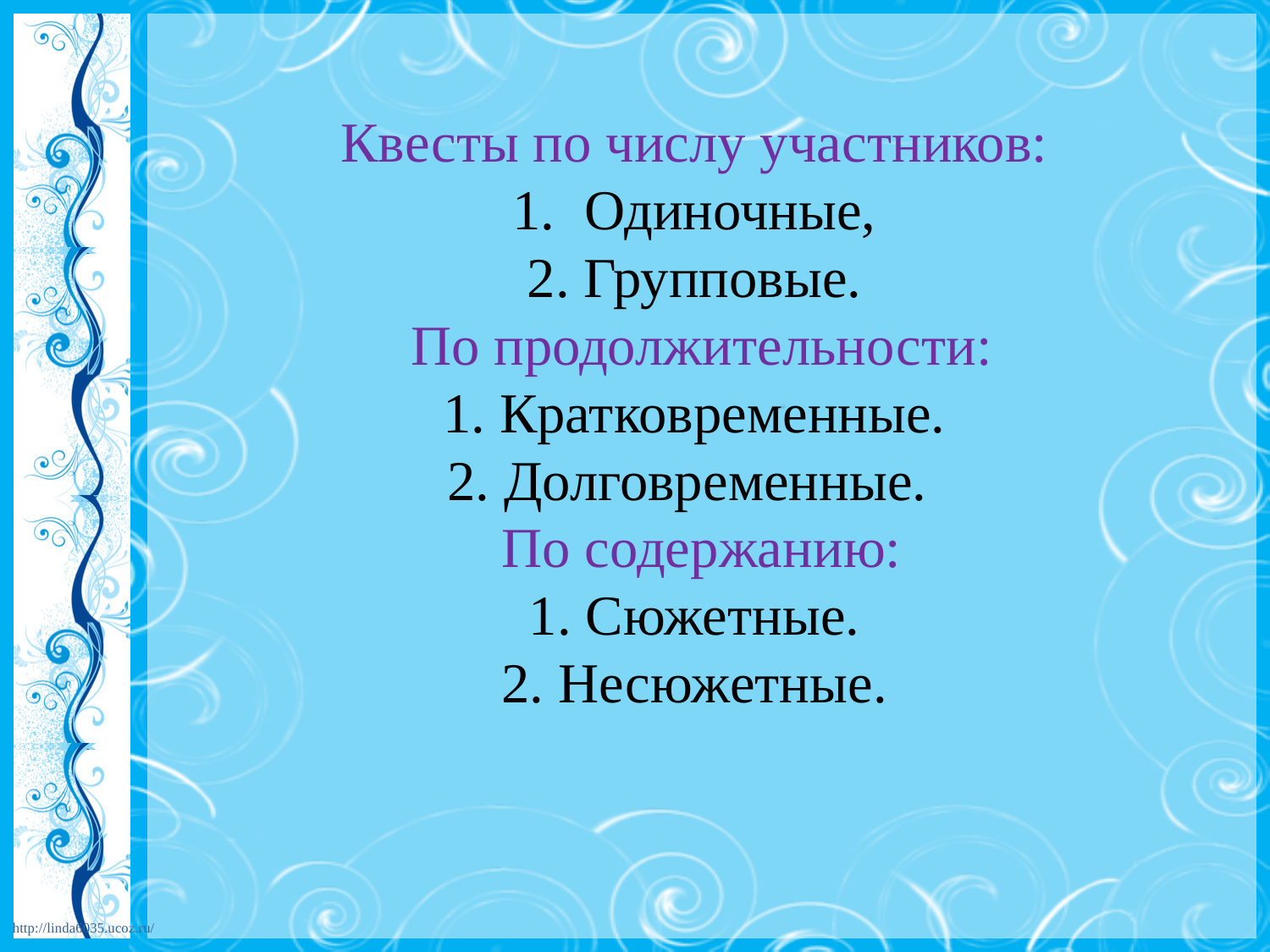

Квесты по числу участников:
Одиночные,
2. Групповые.
 По продолжительности:
1. Кратковременные.
2. Долговременные.
 По содержанию:
1. Сюжетные.
2. Несюжетные.